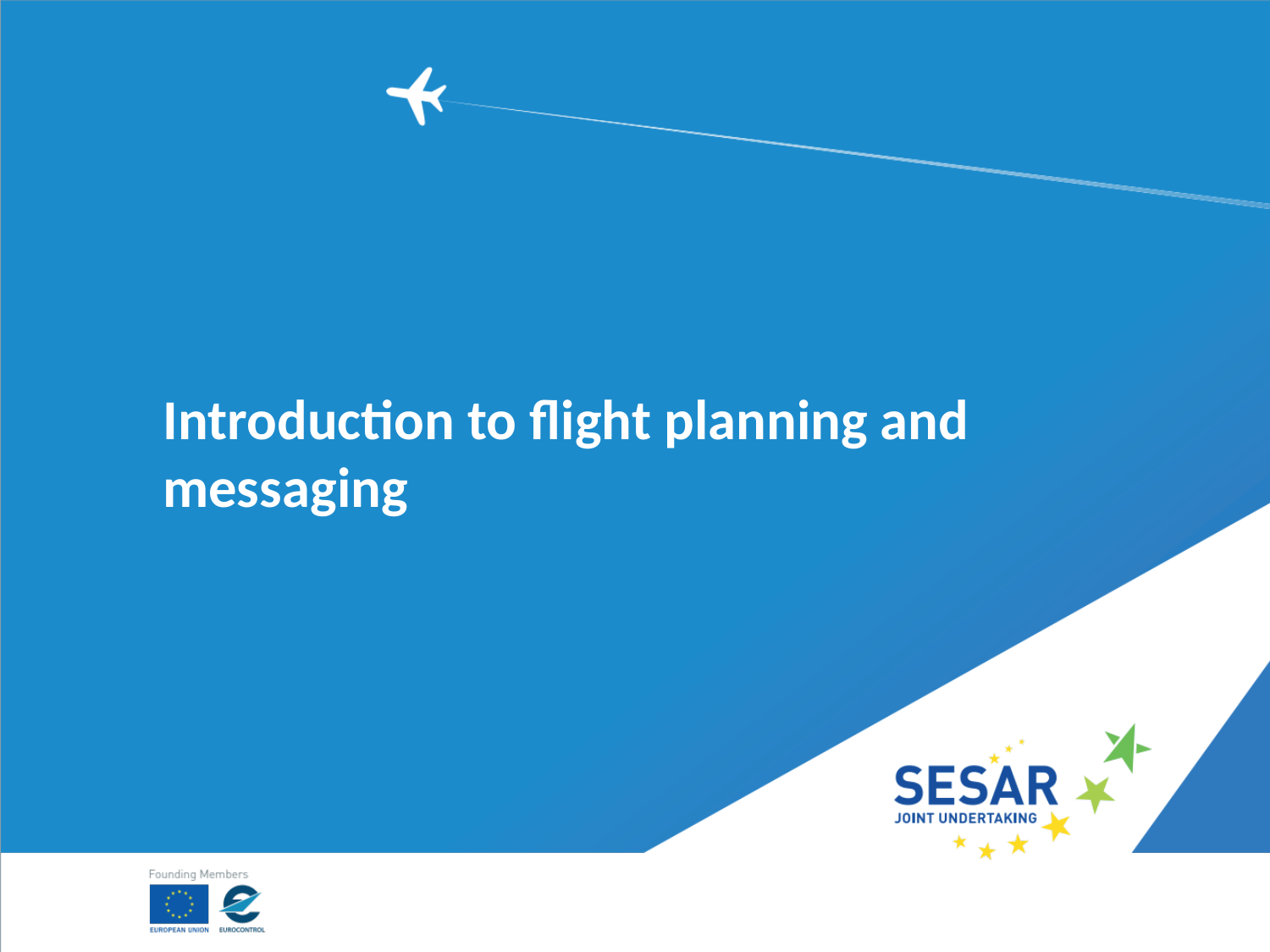

# Introduction to flight planning and messaging